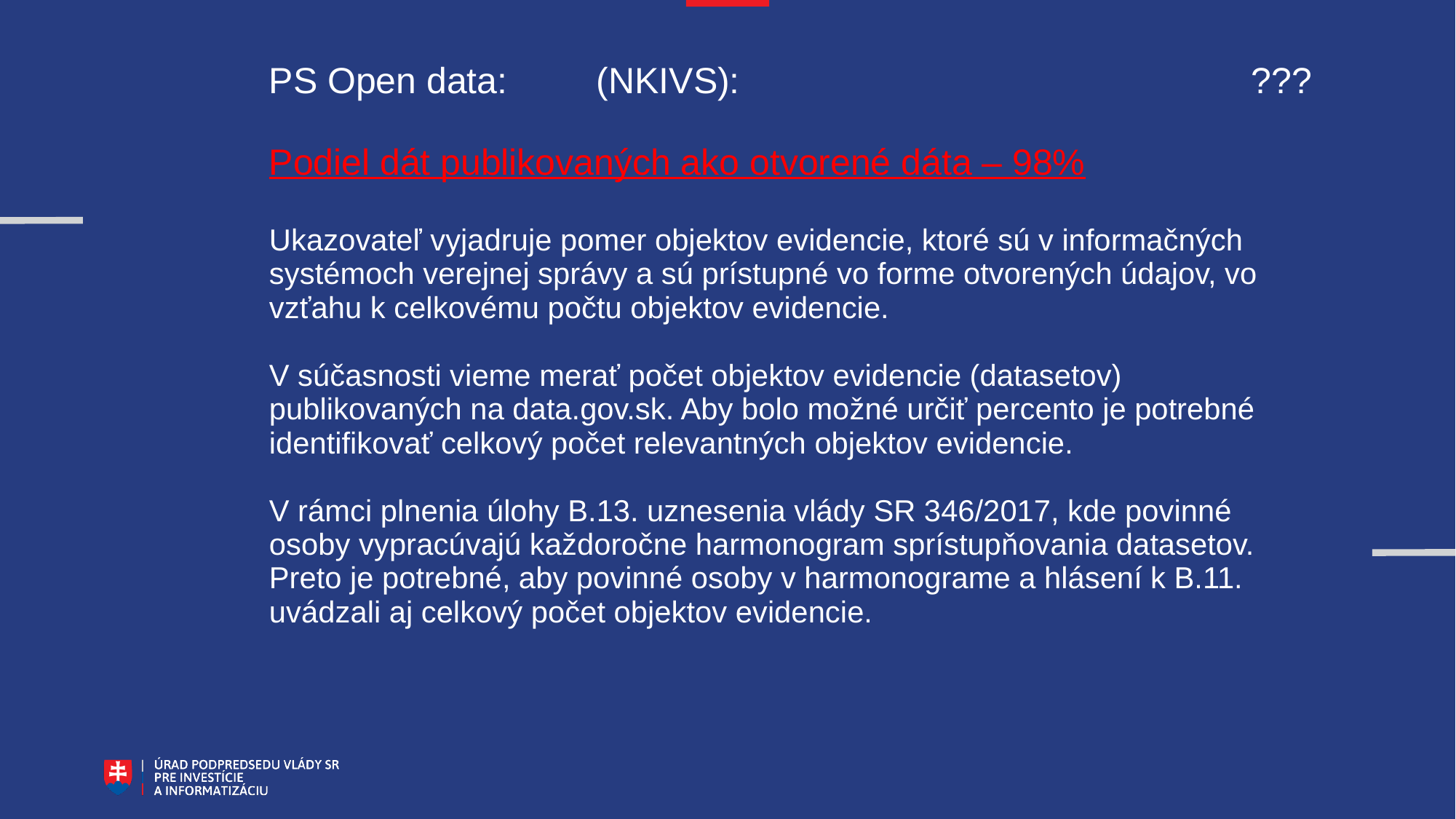

PS Open data:	(NKIVS):					???

Podiel dát publikovaných ako otvorené dáta – 98%

Ukazovateľ vyjadruje pomer objektov evidencie, ktoré sú v informačných systémoch verejnej správy a sú prístupné vo forme otvorených údajov, vo vzťahu k celkovému počtu objektov evidencie.

V súčasnosti vieme merať počet objektov evidencie (datasetov) publikovaných na data.gov.sk. Aby bolo možné určiť percento je potrebné identifikovať celkový počet relevantných objektov evidencie.

V rámci plnenia úlohy B.13. uznesenia vlády SR 346/2017, kde povinné osoby vypracúvajú každoročne harmonogram sprístupňovania datasetov. Preto je potrebné, aby povinné osoby v harmonograme a hlásení k B.11. uvádzali aj celkový počet objektov evidencie.

Oblasť s najväčšou pridanou hodnotou: